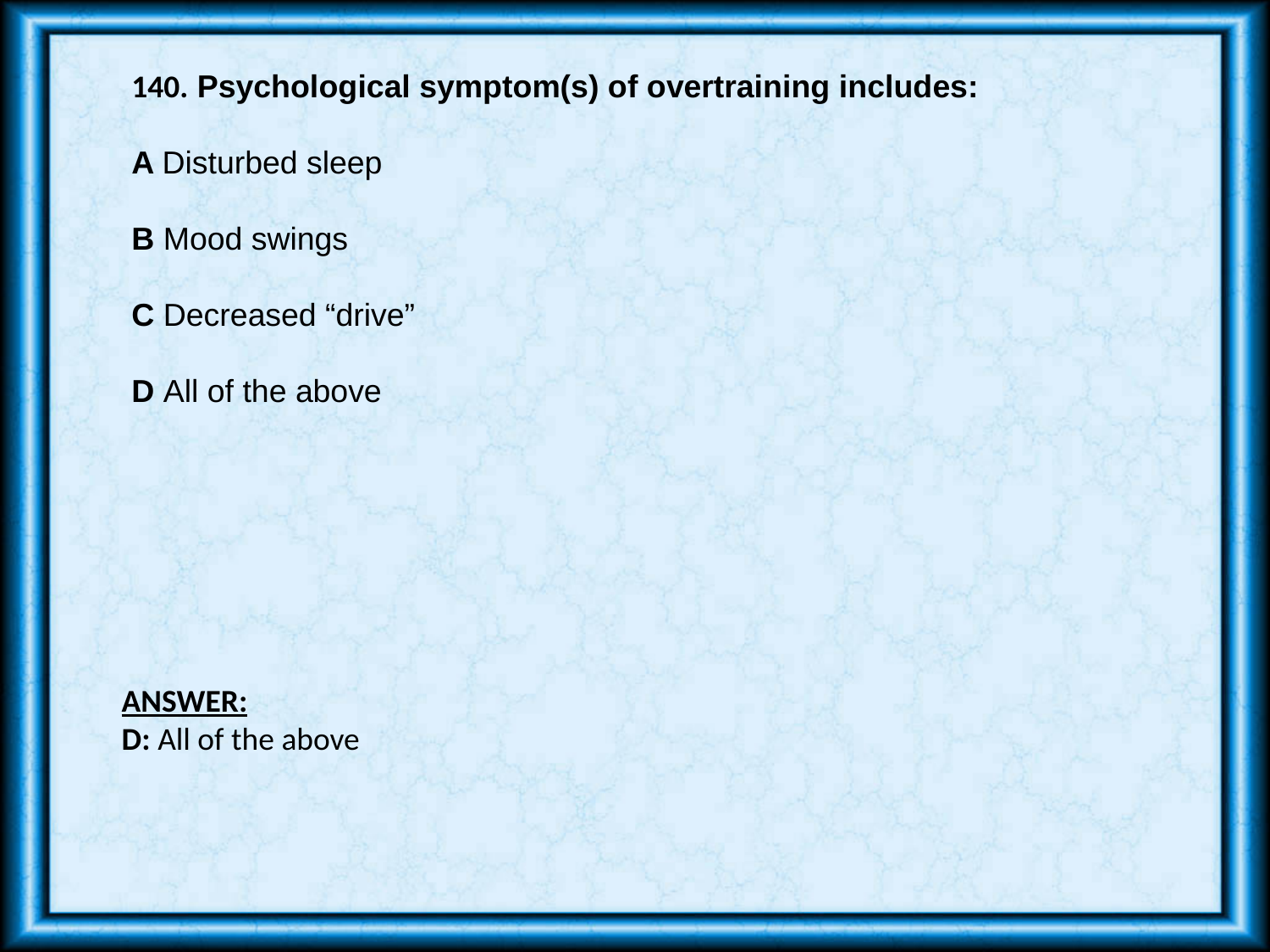

140. Psychological symptom(s) of overtraining includes:

A Disturbed sleep

B Mood swings

C Decreased “drive”

D All of the above

ANSWER:
D: All of the above